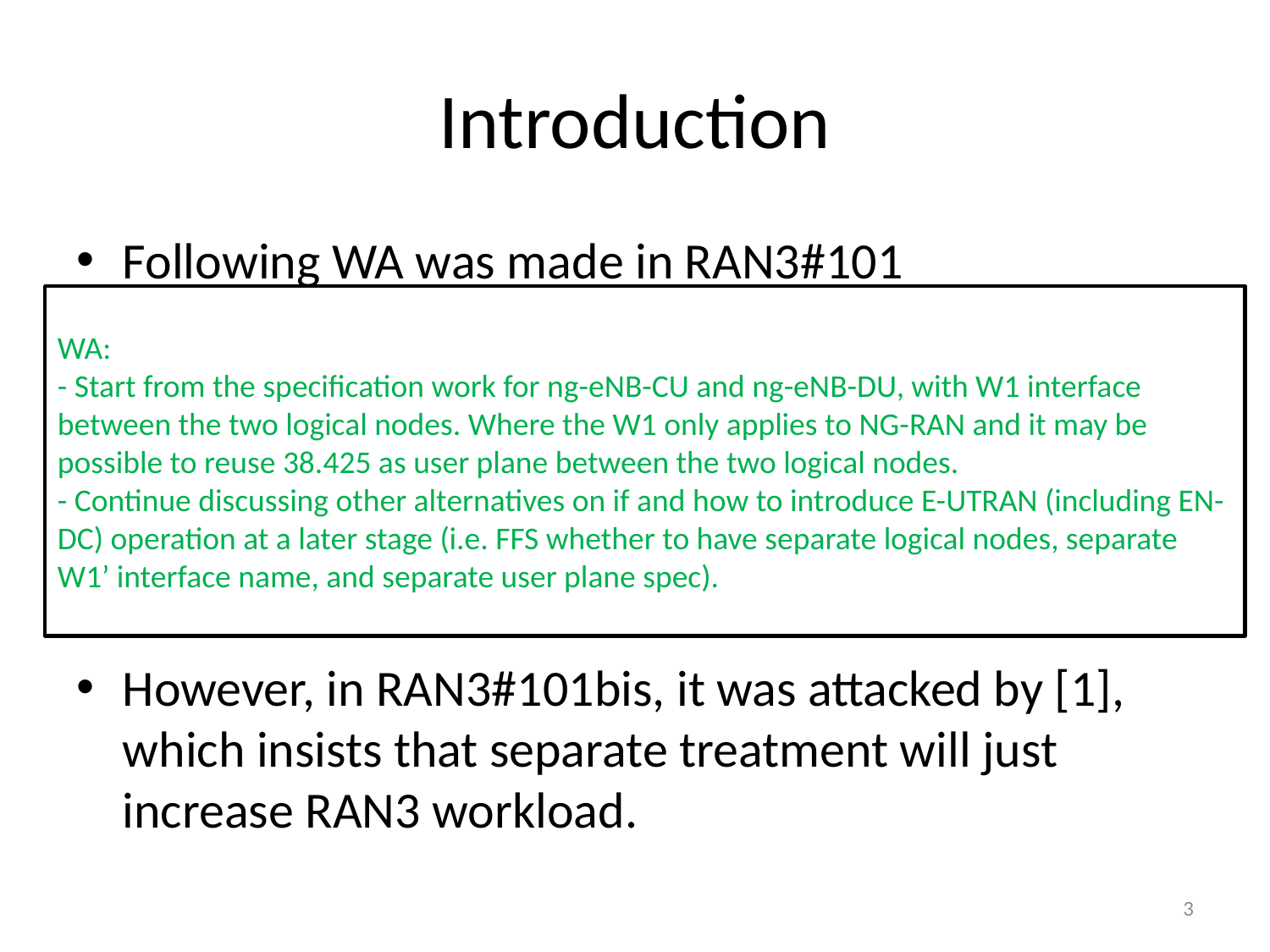

# Introduction
Following WA was made in RAN3#101

However, in RAN3#101bis, it was attacked by [1], which insists that separate treatment will just increase RAN3 workload.
WA:
- Start from the specification work for ng-eNB-CU and ng-eNB-DU, with W1 interface between the two logical nodes. Where the W1 only applies to NG-RAN and it may be possible to reuse 38.425 as user plane between the two logical nodes.
- Continue discussing other alternatives on if and how to introduce E-UTRAN (including EN-DC) operation at a later stage (i.e. FFS whether to have separate logical nodes, separate W1’ interface name, and separate user plane spec).
3